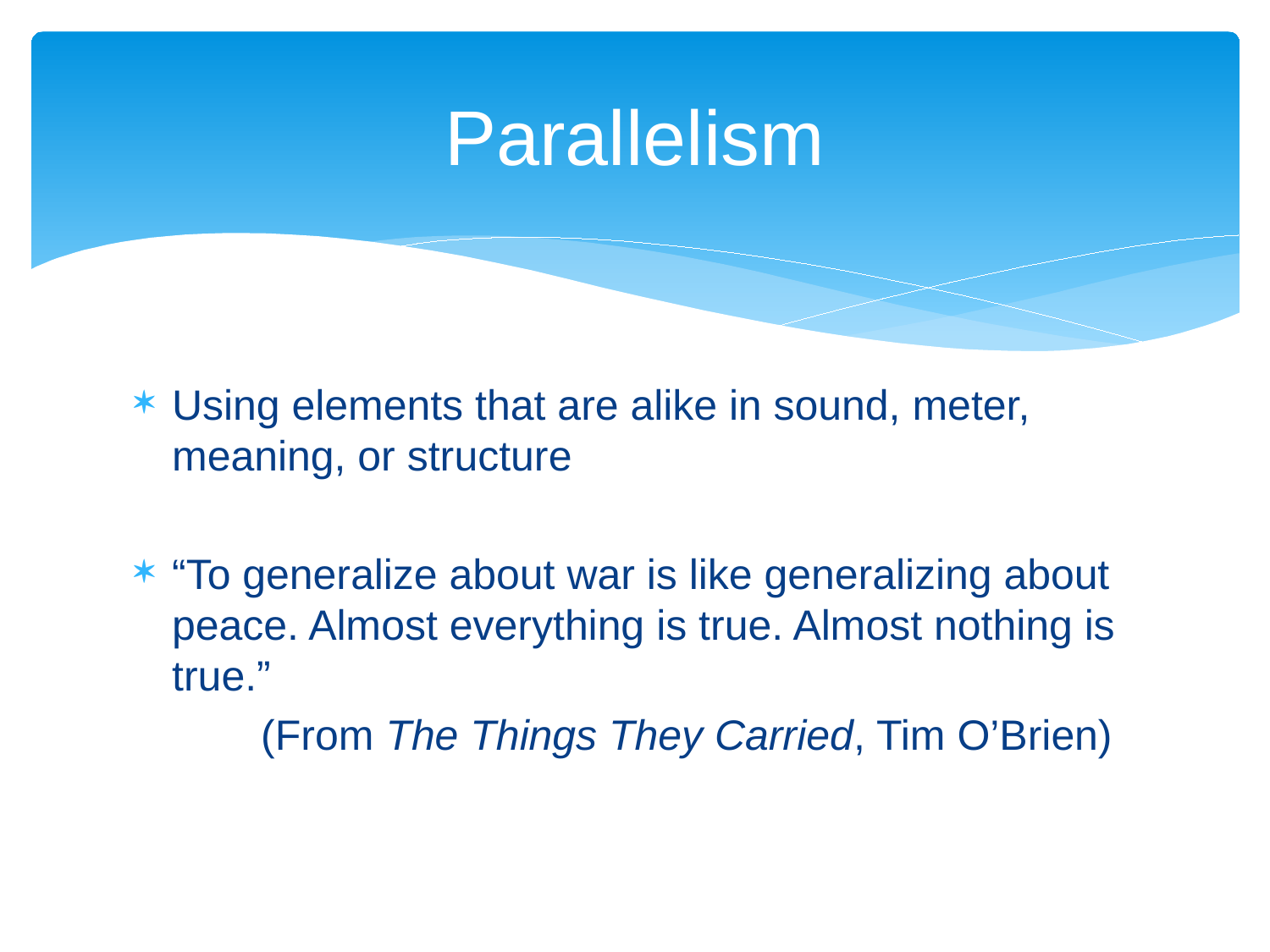

# Parallelism
Using elements that are alike in sound, meter, meaning, or structure

“To generalize about war is like generalizing about peace. Almost everything is true. Almost nothing is true.”
	(From The Things They Carried, Tim O’Brien)